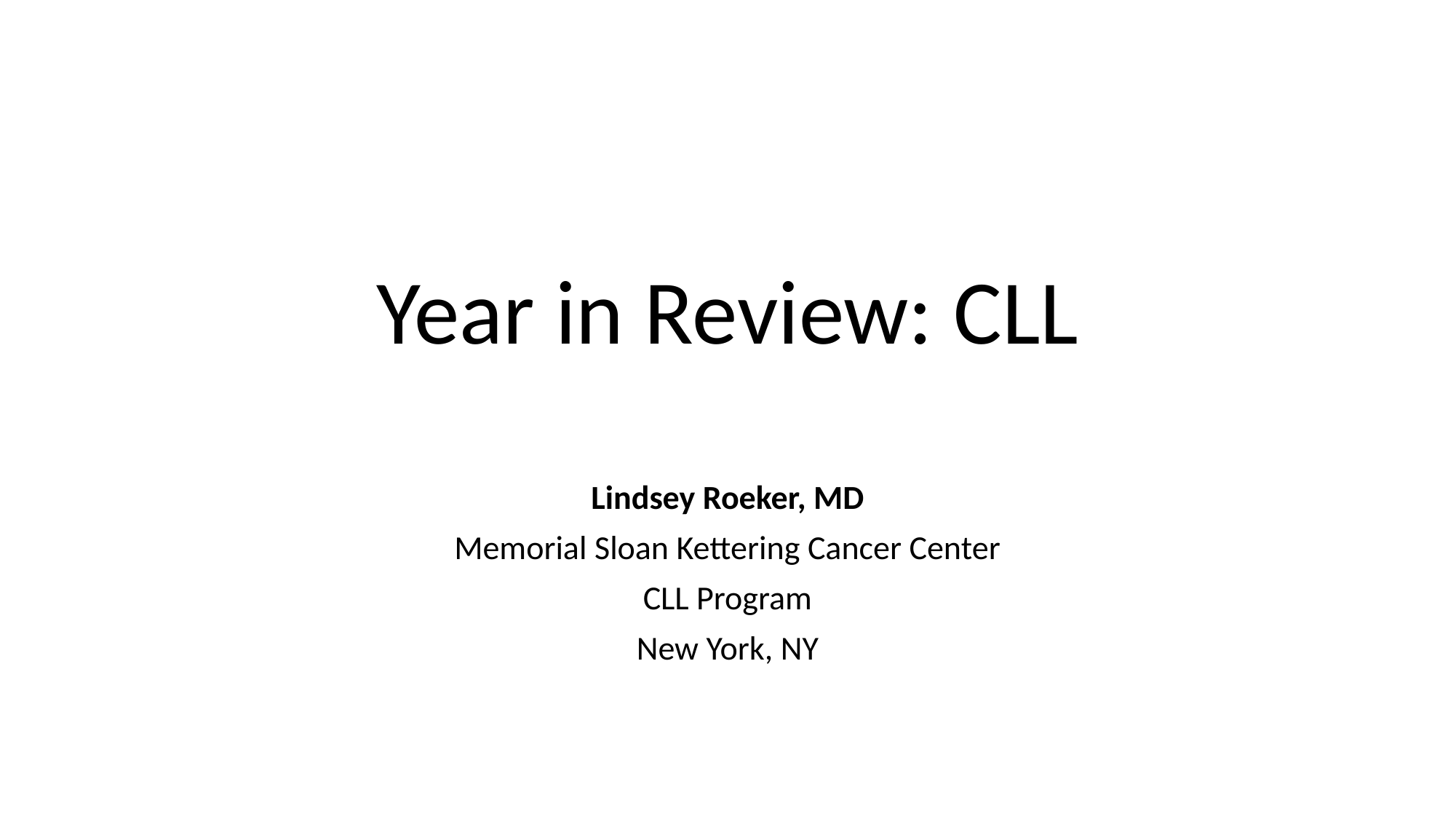

# Year in Review: CLL
Lindsey Roeker, MD
Memorial Sloan Kettering Cancer Center
CLL Program
New York, NY